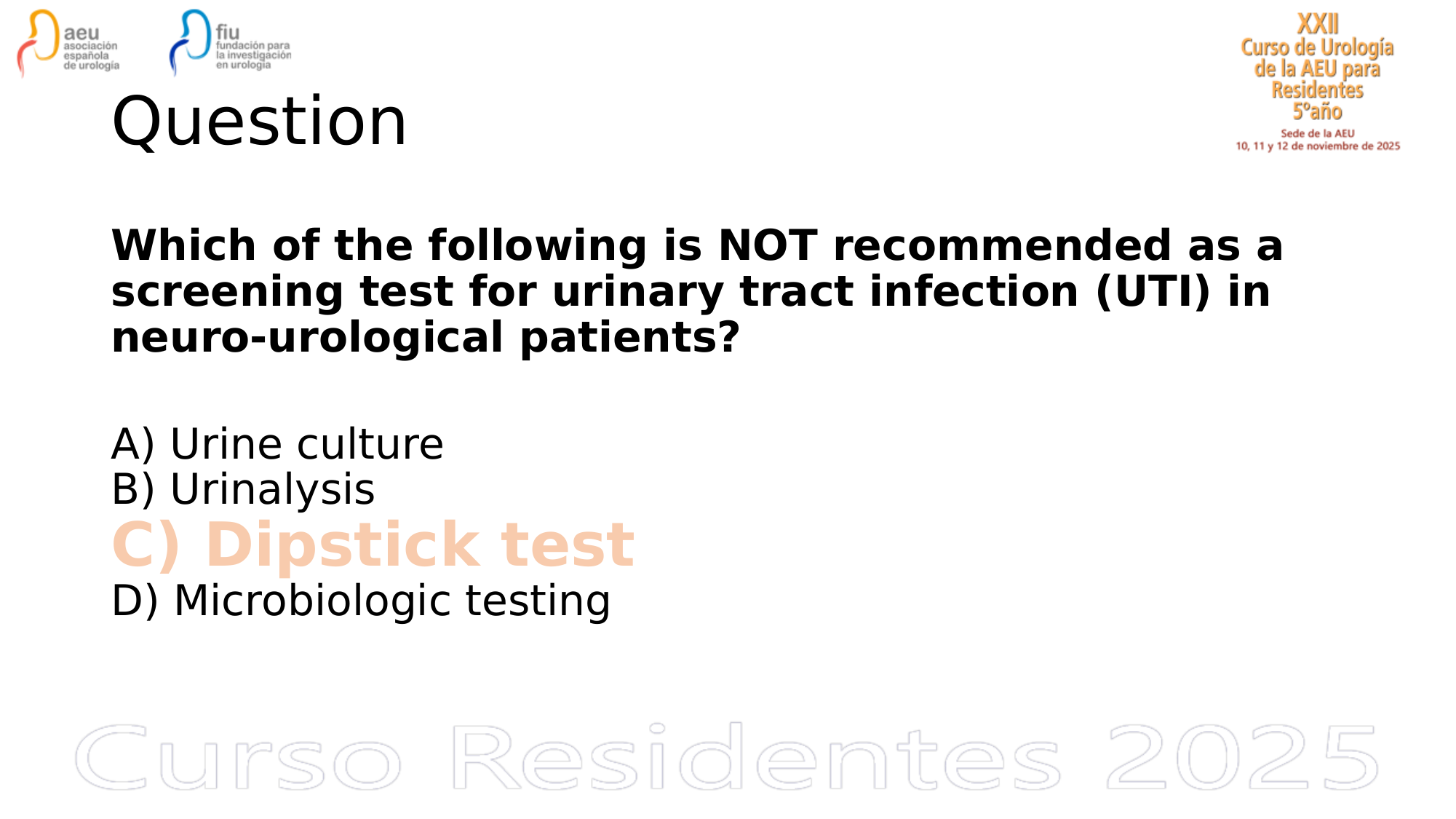

# Question
Which of the following is NOT recommended as a screening test for urinary tract infection (UTI) in neuro-urological patients?
A) Urine culture
B) Urinalysis
C) Dipstick test
D) Microbiologic testing